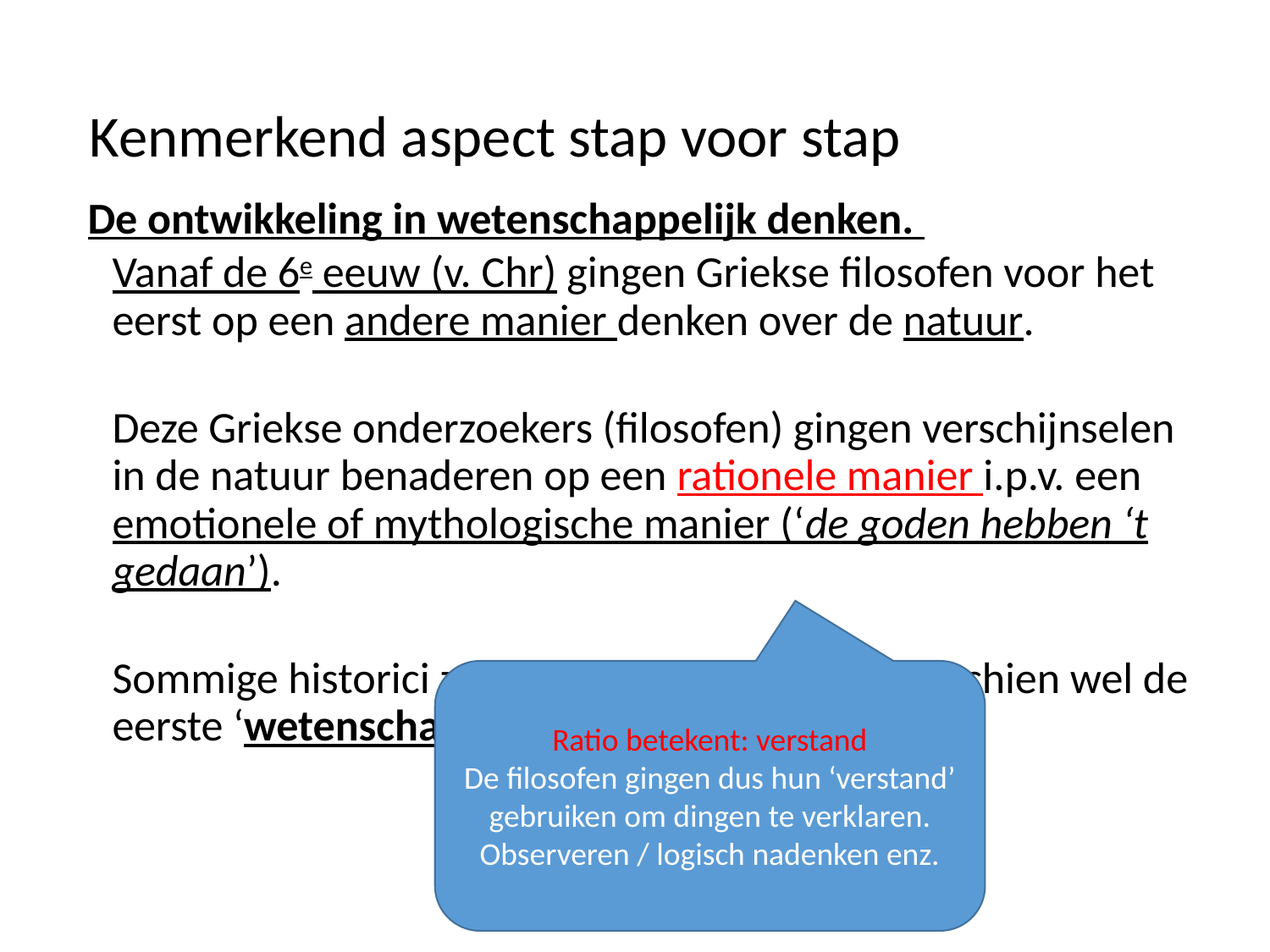

# Kenmerkend aspect stap voor stap

De ontwikkeling in wetenschappelijk denken.
	Vanaf de 6e eeuw (v. Chr) gingen Griekse filosofen voor het eerst op een andere manier denken over de natuur.

	Deze Griekse onderzoekers (filosofen) gingen verschijnselen in de natuur benaderen op een rationele manier i.p.v. een emotionele of mythologische manier (‘de goden hebben ‘t gedaan’).

	Sommige historici zeggen dat deze Grieken misschien wel de eerste ‘wetenschappers’ zijn.
Ratio betekent: verstand
De filosofen gingen dus hun ‘verstand’ gebruiken om dingen te verklaren. Observeren / logisch nadenken enz.